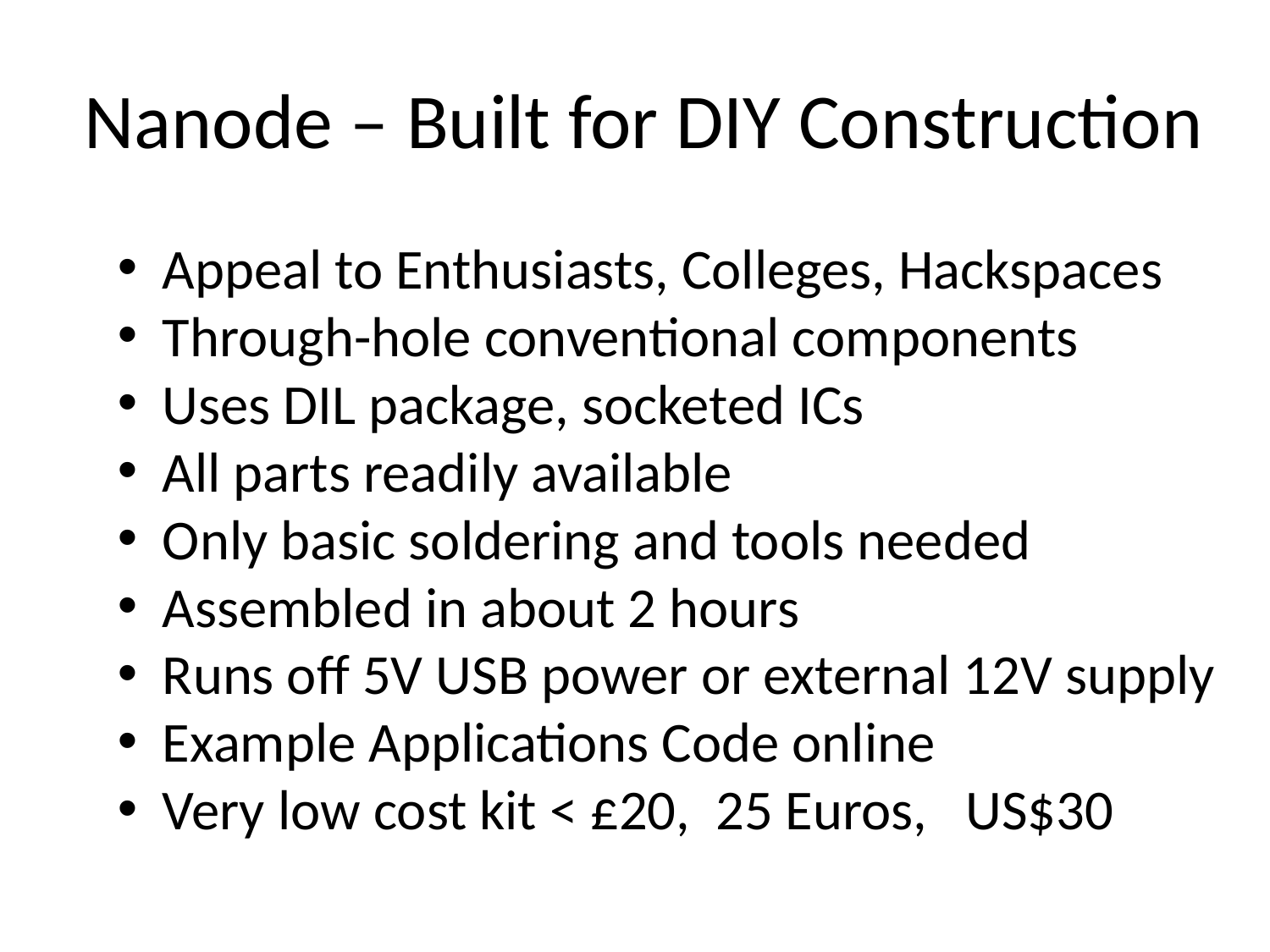

# Nanode – Built for DIY Construction
  Appeal to Enthusiasts, Colleges, Hackspaces
  Through-hole conventional components
  Uses DIL package, socketed ICs
  All parts readily available
  Only basic soldering and tools needed
  Assembled in about 2 hours
  Runs off 5V USB power or external 12V supply
  Example Applications Code online
  Very low cost kit < £20,  25 Euros,   US$30